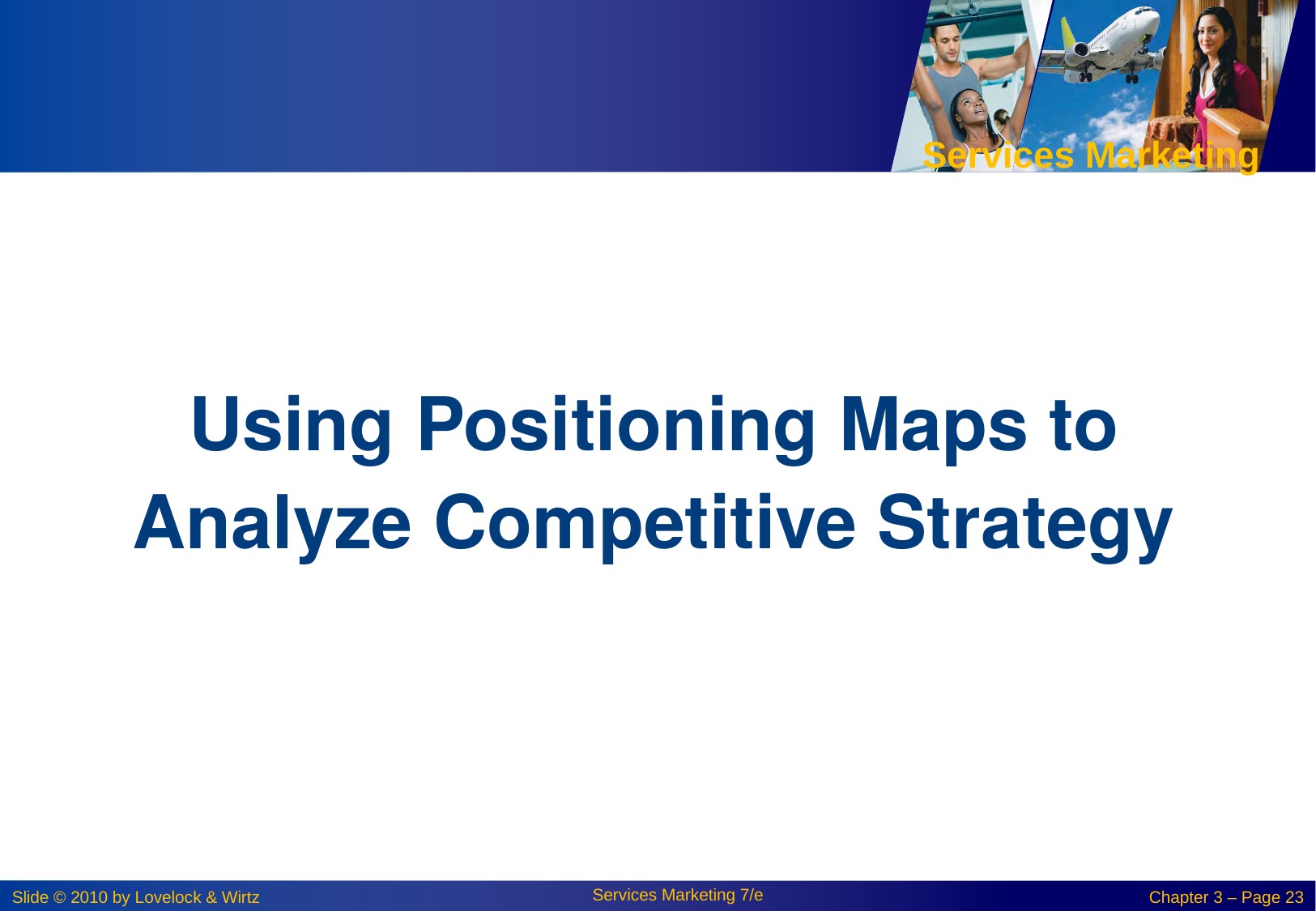

Using Positioning Maps to Analyze Competitive Strategy